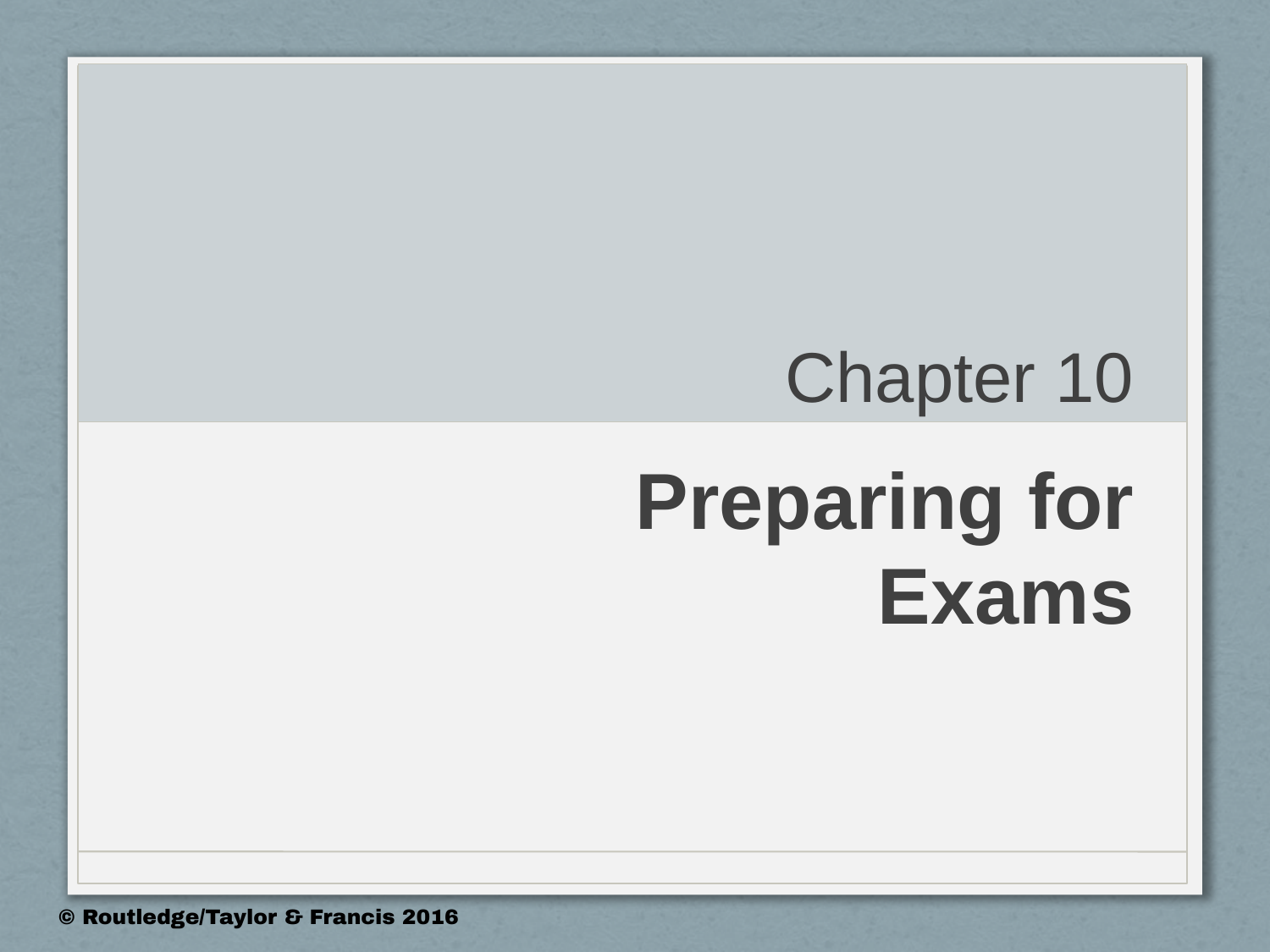

# Chapter 10
Preparing for Exams
© Routledge/Taylor & Francis 2016